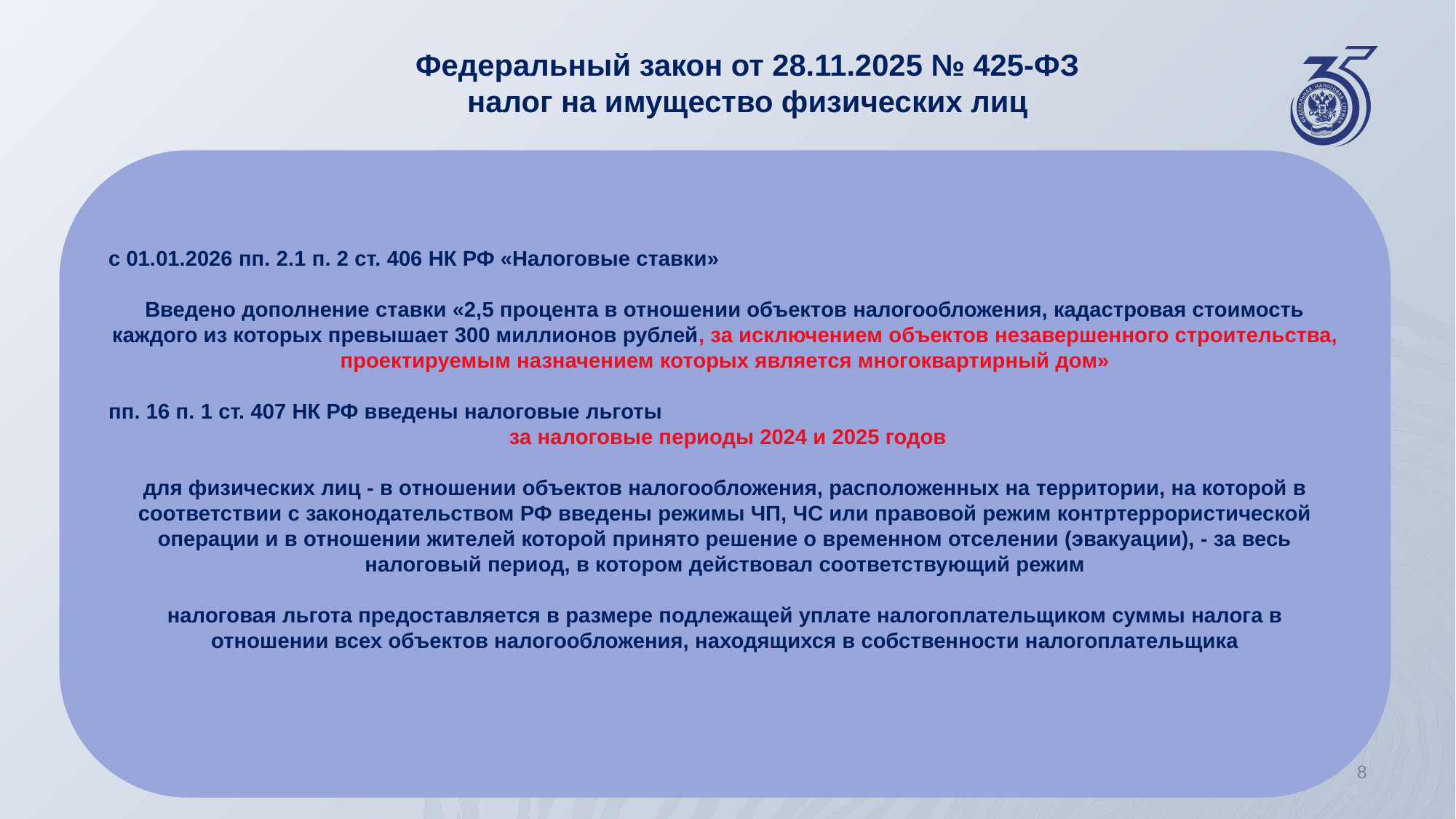

Федеральный закон от 28.11.2025 № 425-ФЗ
налог на имущество физических лиц
с 01.01.2026 пп. 2.1 п. 2 ст. 406 НК РФ «Налоговые ставки»

Введено дополнение ставки «2,5 процента в отношении объектов налогообложения, кадастровая стоимость каждого из которых превышает 300 миллионов рублей, за исключением объектов незавершенного строительства, проектируемым назначением которых является многоквартирный дом»

пп. 16 п. 1 ст. 407 НК РФ введены налоговые льготы
 за налоговые периоды 2024 и 2025 годов

для физических лиц - в отношении объектов налогообложения, расположенных на территории, на которой в соответствии с законодательством РФ введены режимы ЧП, ЧС или правовой режим контртеррористической операции и в отношении жителей которой принято решение о временном отселении (эвакуации), - за весь налоговый период, в котором действовал соответствующий режим

налоговая льгота предоставляется в размере подлежащей уплате налогоплательщиком суммы налога в отношении всех объектов налогообложения, находящихся в собственности налогоплательщика

8